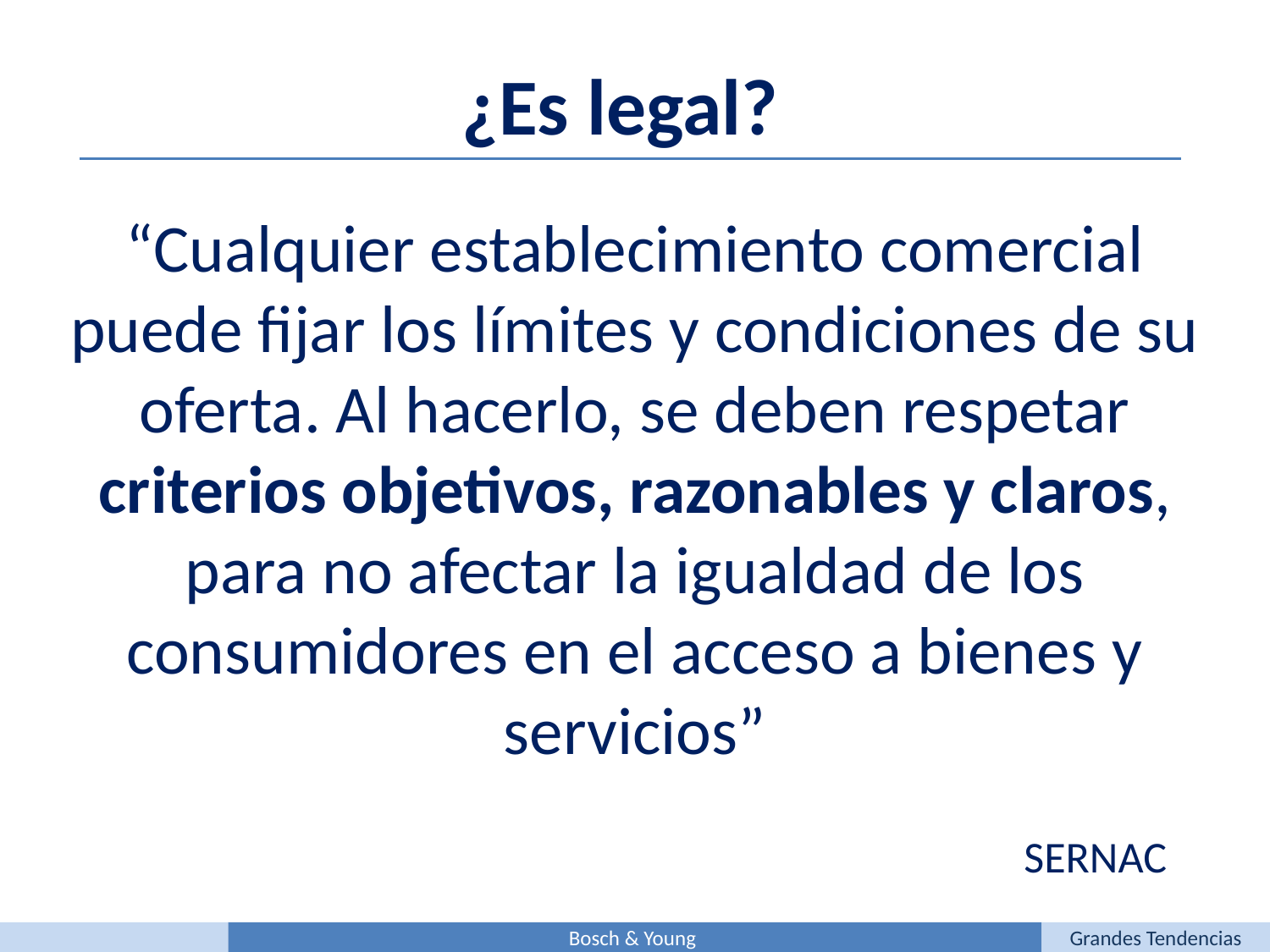

¿Es legal?
“Cualquier establecimiento comercial puede fijar los límites y condiciones de su oferta. Al hacerlo, se deben respetar criterios objetivos, razonables y claros, para no afectar la igualdad de los consumidores en el acceso a bienes y servicios”
SERNAC

Bosch & Young
Grandes Tendencias